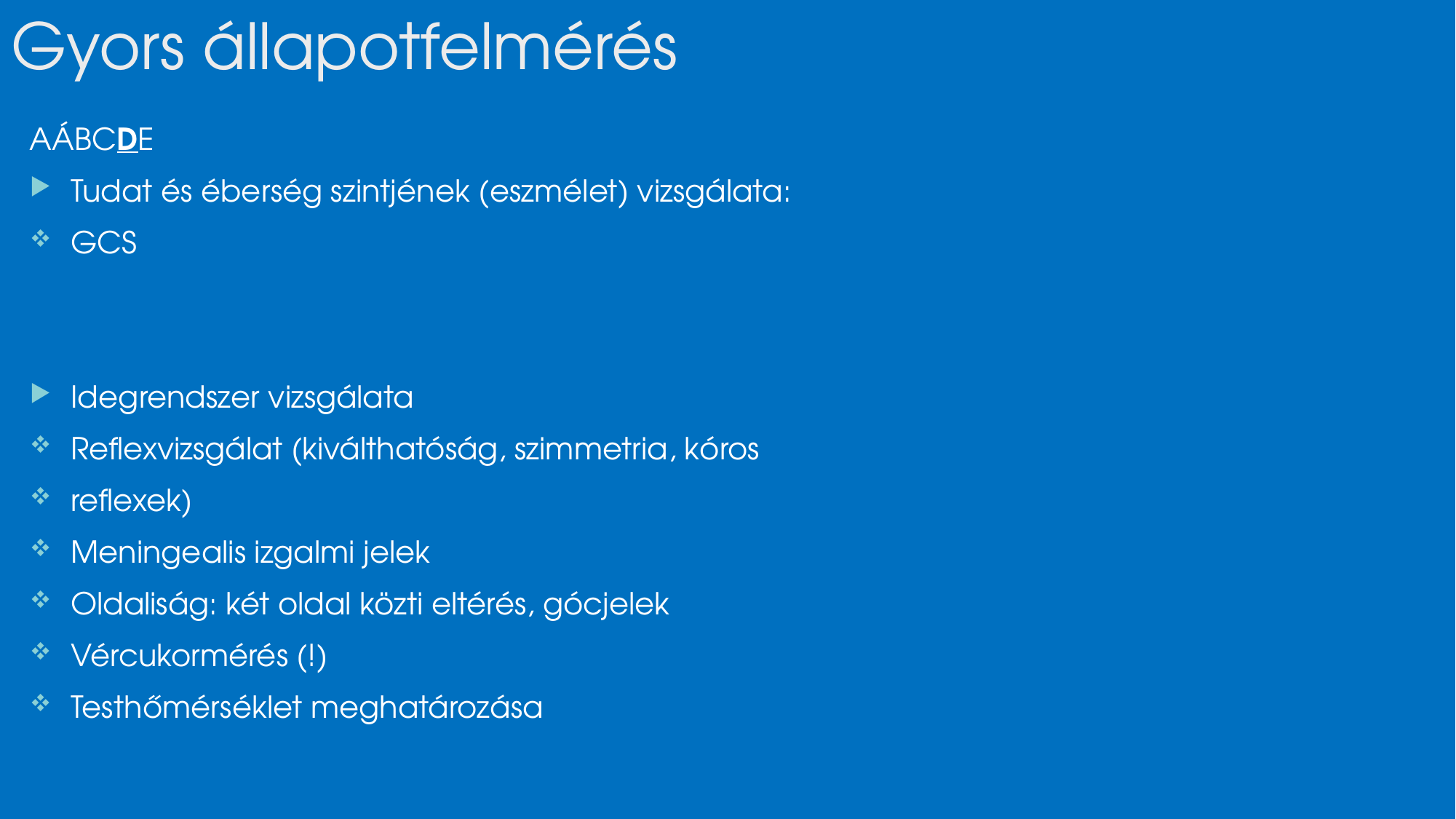

# Gyors állapotfelmérés
AÁBCDE
Tudat és éberség szintjének (eszmélet) vizsgálata:
GCS

Idegrendszer vizsgálata
Reflexvizsgálat (kiválthatóság, szimmetria, kóros
reflexek)
Meningealis izgalmi jelek
Oldaliság: két oldal közti eltérés, gócjelek
Vércukormérés (!)
Testhőmérséklet meghatározása